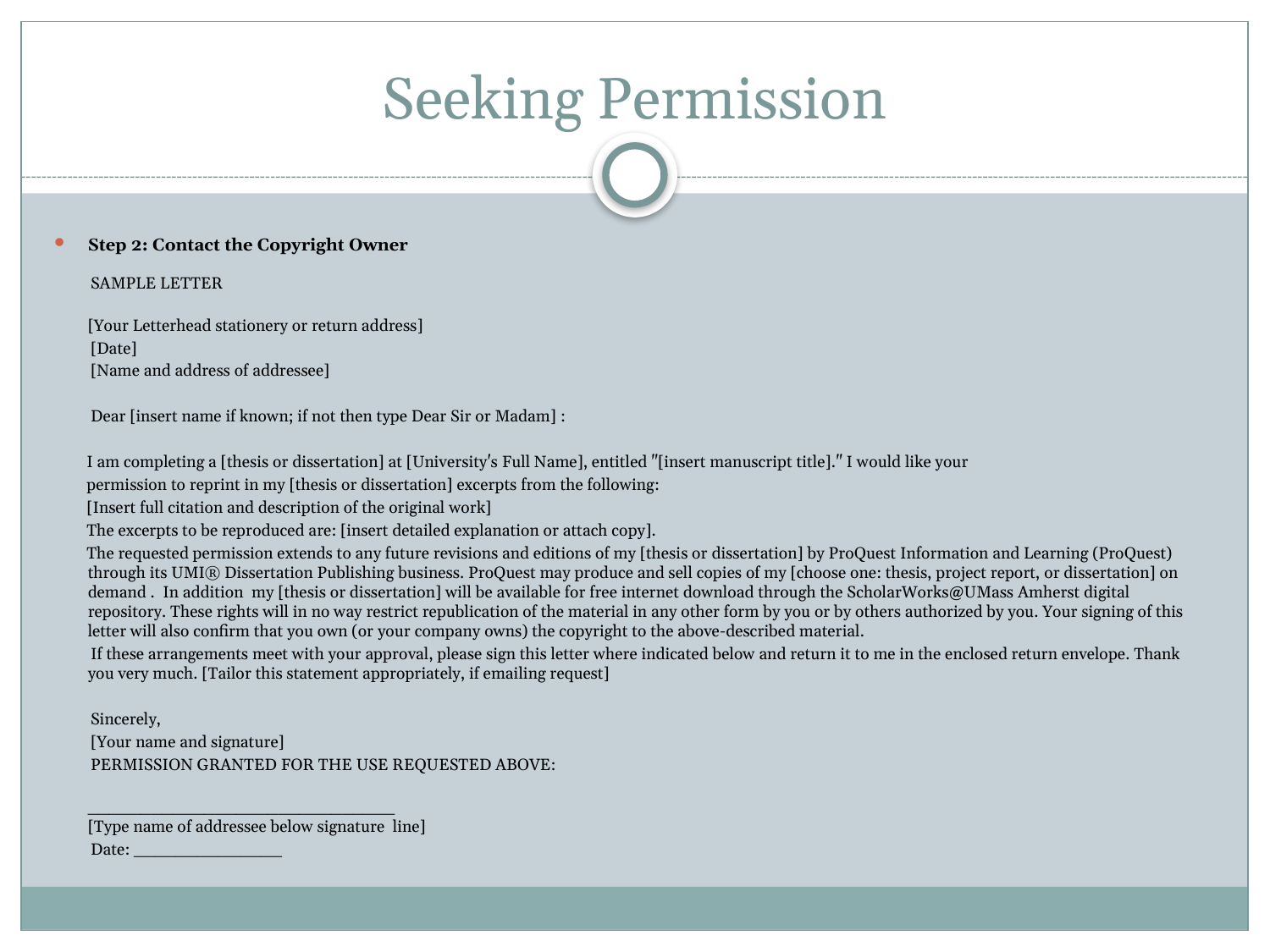

# Seeking Permission

Step 2: Contact the Copyright Owner

         SAMPLE LETTER
[Your Letterhead stationery or return address]
         [Date]
         [Name and address of addressee]

         Dear [insert name if known; if not then type Dear Sir or Madam] :

        I am completing a [thesis or dissertation] at [University's Full Name], entitled "[insert manuscript title]." I would like your
        permission to reprint in my [thesis or dissertation] excerpts from the following:
        [Insert full citation and description of the original work]
        The excerpts to be reproduced are: [insert detailed explanation or attach copy].
        The requested permission extends to any future revisions and editions of my [thesis or dissertation] by ProQuest Information and Learning (ProQuest) through its UMI® Dissertation Publishing business. ProQuest may produce and sell copies of my [choose one: thesis, project report, or dissertation] on demand .  In addition  my [thesis or dissertation] will be available for free internet download through the ScholarWorks@UMass Amherst digital repository. These rights will in no way restrict republication of the material in any other form by you or by others authorized by you. Your signing of this letter will also confirm that you own (or your company owns) the copyright to the above-described material.
         If these arrangements meet with your approval, please sign this letter where indicated below and return it to me in the enclosed return envelope. Thank you very much. [Tailor this statement appropriately, if emailing request]

         Sincerely,
         [Your name and signature]
         PERMISSION GRANTED FOR THE USE REQUESTED ABOVE:
_____________________________
[Type name of addressee below signature  line]
         Date: ______________